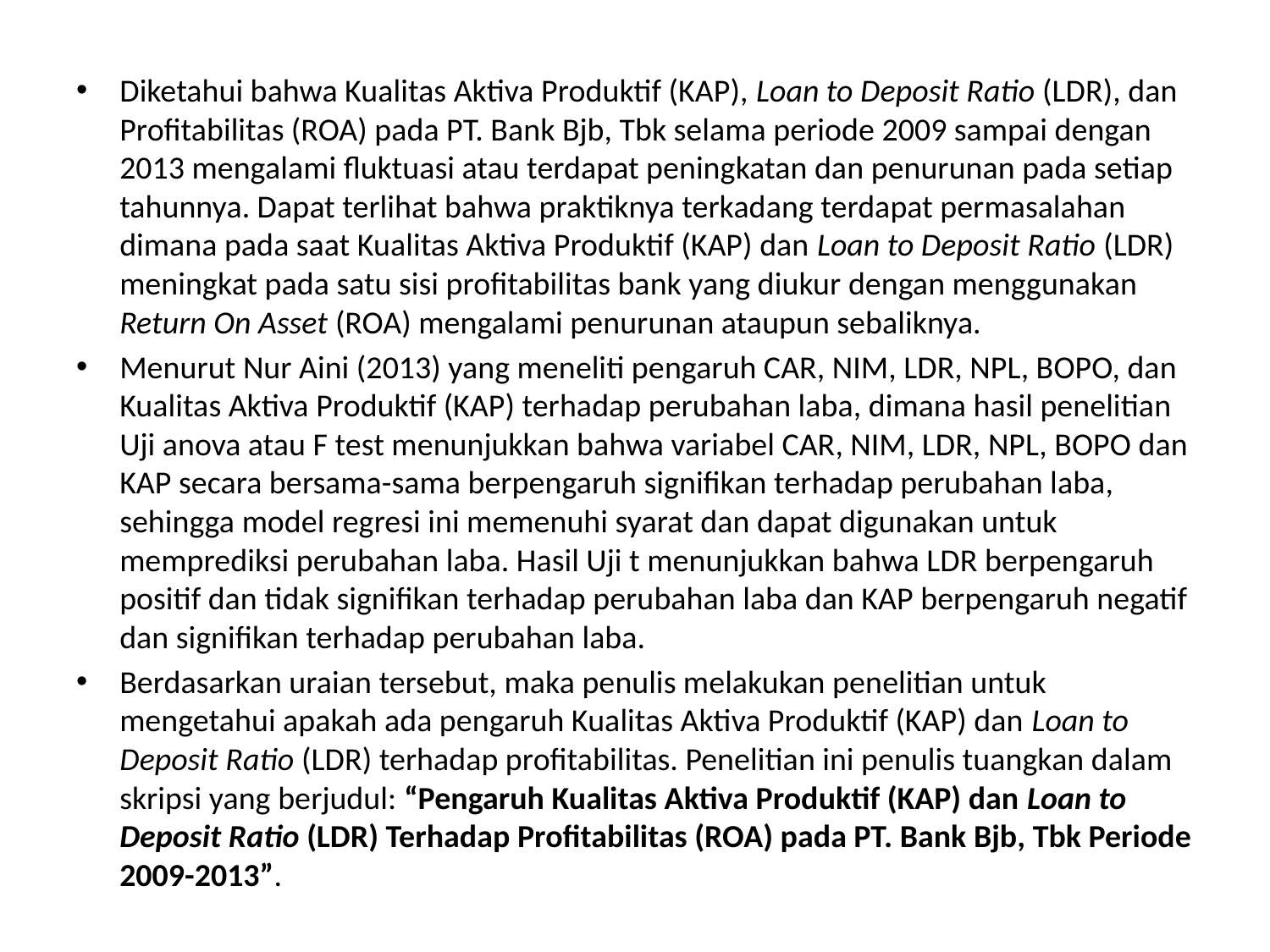

Diketahui bahwa Kualitas Aktiva Produktif (KAP), Loan to Deposit Ratio (LDR), dan Profitabilitas (ROA) pada PT. Bank Bjb, Tbk selama periode 2009 sampai dengan 2013 mengalami fluktuasi atau terdapat peningkatan dan penurunan pada setiap tahunnya. Dapat terlihat bahwa praktiknya terkadang terdapat permasalahan dimana pada saat Kualitas Aktiva Produktif (KAP) dan Loan to Deposit Ratio (LDR) meningkat pada satu sisi profitabilitas bank yang diukur dengan menggunakan Return On Asset (ROA) mengalami penurunan ataupun sebaliknya.
Menurut Nur Aini (2013) yang meneliti pengaruh CAR, NIM, LDR, NPL, BOPO, dan Kualitas Aktiva Produktif (KAP) terhadap perubahan laba, dimana hasil penelitian Uji anova atau F test menunjukkan bahwa variabel CAR, NIM, LDR, NPL, BOPO dan KAP secara bersama-sama berpengaruh signifikan terhadap perubahan laba, sehingga model regresi ini memenuhi syarat dan dapat digunakan untuk memprediksi perubahan laba. Hasil Uji t menunjukkan bahwa LDR berpengaruh positif dan tidak signifikan terhadap perubahan laba dan KAP berpengaruh negatif dan signifikan terhadap perubahan laba.
Berdasarkan uraian tersebut, maka penulis melakukan penelitian untuk mengetahui apakah ada pengaruh Kualitas Aktiva Produktif (KAP) dan Loan to Deposit Ratio (LDR) terhadap profitabilitas. Penelitian ini penulis tuangkan dalam skripsi yang berjudul: “Pengaruh Kualitas Aktiva Produktif (KAP) dan Loan to Deposit Ratio (LDR) Terhadap Profitabilitas (ROA) pada PT. Bank Bjb, Tbk Periode 2009-2013”.